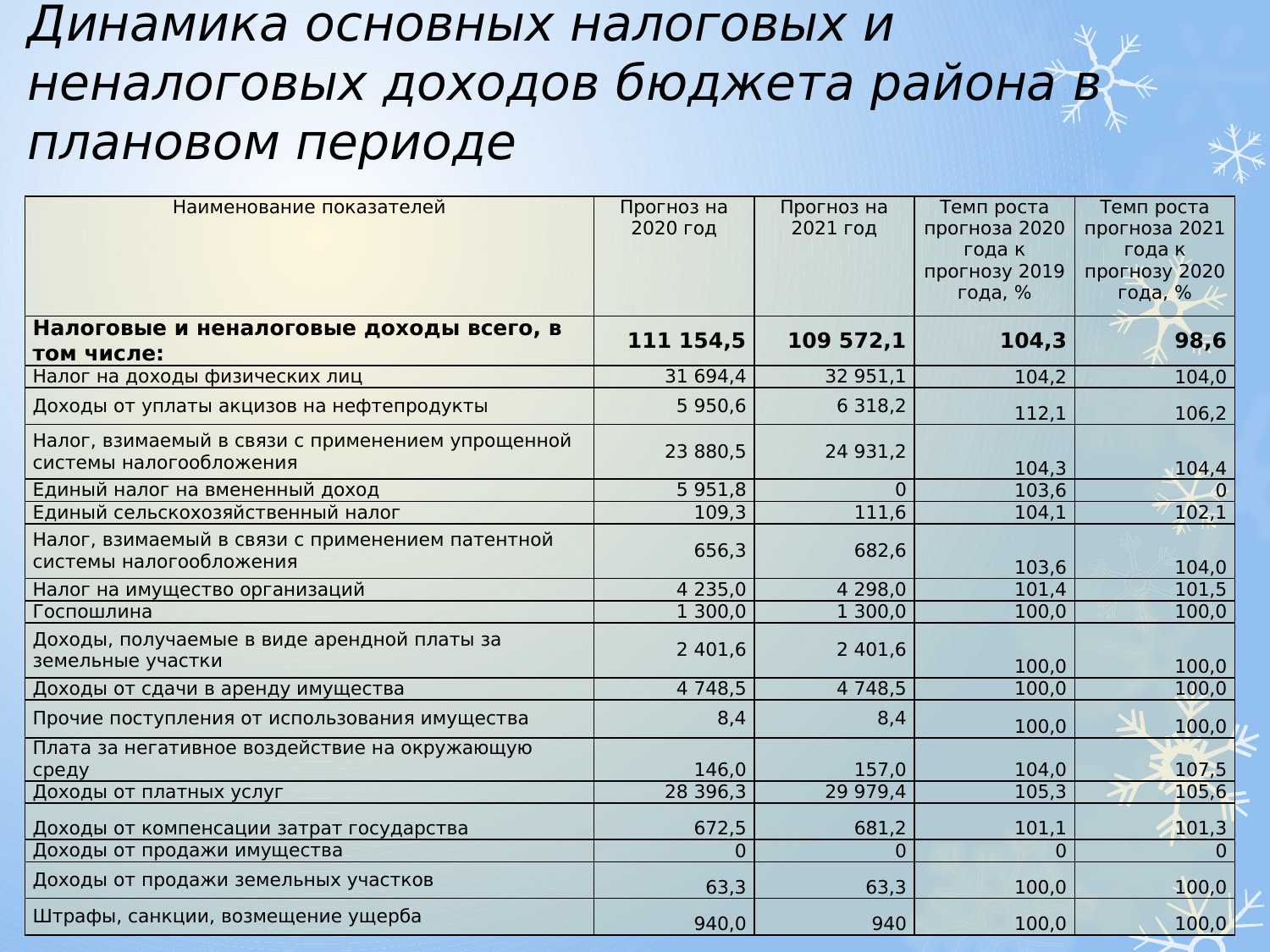

# Динамика основных налоговых и неналоговых доходов бюджета района в плановом периоде
| Наименование показателей | Прогноз на 2020 год | Прогноз на 2021 год | Темп роста прогноза 2020 года к прогнозу 2019 года, % | Темп роста прогноза 2021 года к прогнозу 2020 года, % |
| --- | --- | --- | --- | --- |
| Налоговые и неналоговые доходы всего, в том числе: | 111 154,5 | 109 572,1 | 104,3 | 98,6 |
| Налог на доходы физических лиц | 31 694,4 | 32 951,1 | 104,2 | 104,0 |
| Доходы от уплаты акцизов на нефтепродукты | 5 950,6 | 6 318,2 | 112,1 | 106,2 |
| Налог, взимаемый в связи с применением упрощенной системы налогообложения | 23 880,5 | 24 931,2 | 104,3 | 104,4 |
| Единый налог на вмененный доход | 5 951,8 | 0 | 103,6 | 0 |
| Единый сельскохозяйственный налог | 109,3 | 111,6 | 104,1 | 102,1 |
| Налог, взимаемый в связи с применением патентной системы налогообложения | 656,3 | 682,6 | 103,6 | 104,0 |
| Налог на имущество организаций | 4 235,0 | 4 298,0 | 101,4 | 101,5 |
| Госпошлина | 1 300,0 | 1 300,0 | 100,0 | 100,0 |
| Доходы, получаемые в виде арендной платы за земельные участки | 2 401,6 | 2 401,6 | 100,0 | 100,0 |
| Доходы от сдачи в аренду имущества | 4 748,5 | 4 748,5 | 100,0 | 100,0 |
| Прочие поступления от использования имущества | 8,4 | 8,4 | 100,0 | 100,0 |
| Плата за негативное воздействие на окружающую среду | 146,0 | 157,0 | 104,0 | 107,5 |
| Доходы от платных услуг | 28 396,3 | 29 979,4 | 105,3 | 105,6 |
| Доходы от компенсации затрат государства | 672,5 | 681,2 | 101,1 | 101,3 |
| Доходы от продажи имущества | 0 | 0 | 0 | 0 |
| Доходы от продажи земельных участков | 63,3 | 63,3 | 100,0 | 100,0 |
| Штрафы, санкции, возмещение ущерба | 940,0 | 940 | 100,0 | 100,0 |